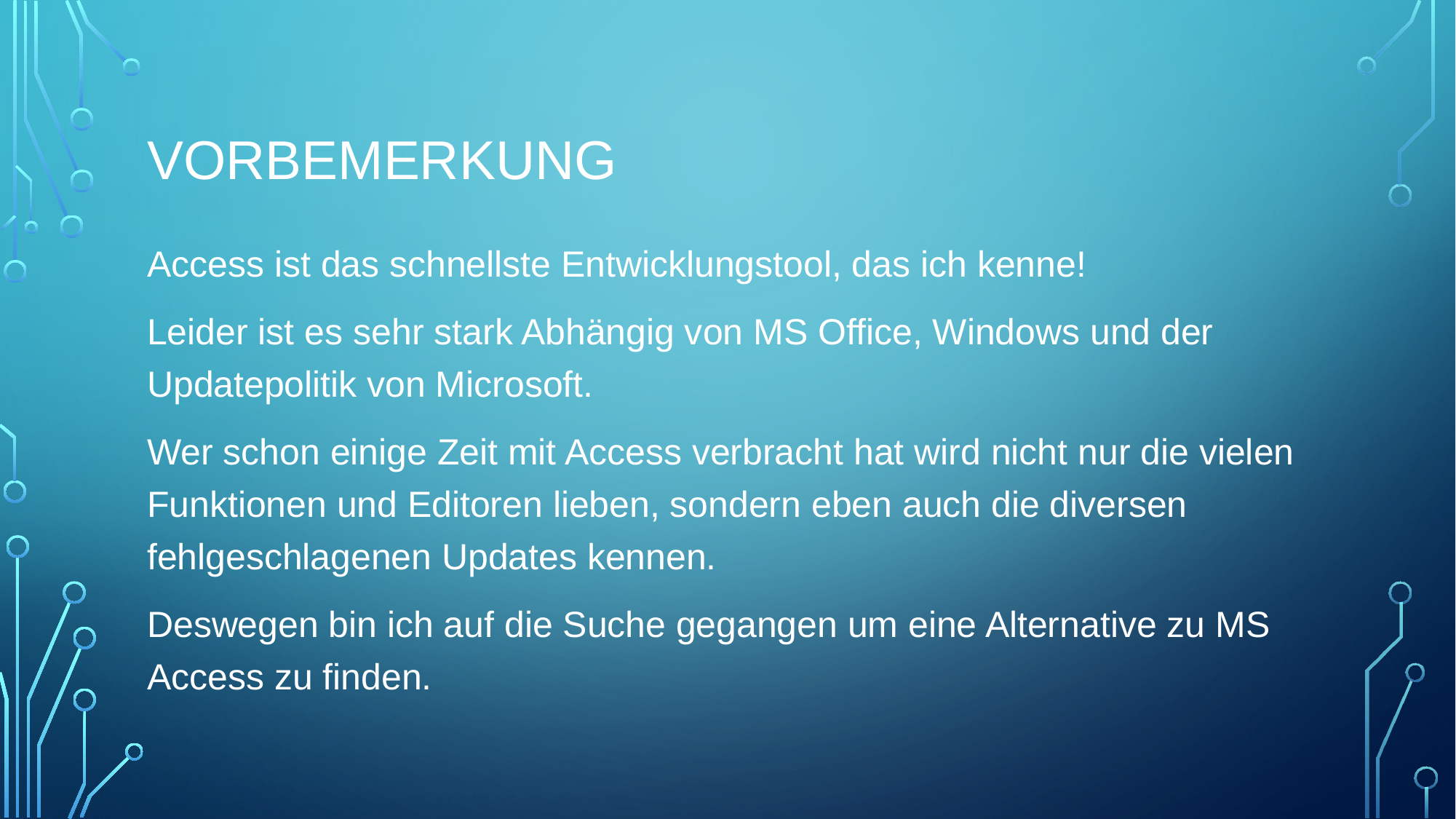

# Vorbemerkung
Access ist das schnellste Entwicklungstool, das ich kenne!
Leider ist es sehr stark Abhängig von MS Office, Windows und der Updatepolitik von Microsoft.
Wer schon einige Zeit mit Access verbracht hat wird nicht nur die vielen Funktionen und Editoren lieben, sondern eben auch die diversen fehlgeschlagenen Updates kennen.
Deswegen bin ich auf die Suche gegangen um eine Alternative zu MS Access zu finden.